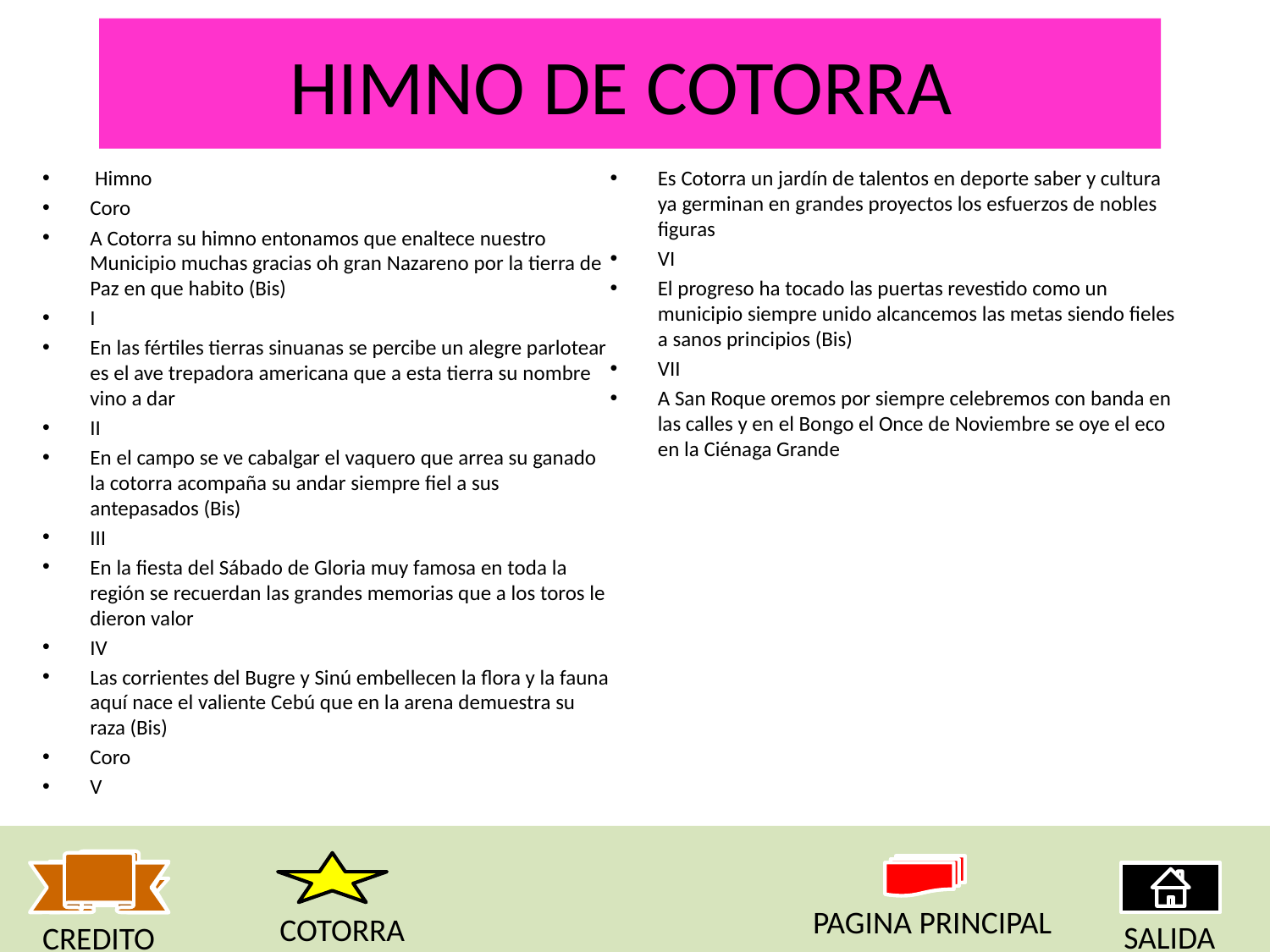

# HIMNO DE COTORRA
 Himno
Coro
A Cotorra su himno entonamos que enaltece nuestro Municipio muchas gracias oh gran Nazareno por la tierra de Paz en que habito (Bis)
I
En las fértiles tierras sinuanas se percibe un alegre parlotear es el ave trepadora americana que a esta tierra su nombre vino a dar
II
En el campo se ve cabalgar el vaquero que arrea su ganado la cotorra acompaña su andar siempre fiel a sus antepasados (Bis)
III
En la fiesta del Sábado de Gloria muy famosa en toda la región se recuerdan las grandes memorias que a los toros le dieron valor
IV
Las corrientes del Bugre y Sinú embellecen la flora y la fauna aquí nace el valiente Cebú que en la arena demuestra su raza (Bis)
Coro
V
Es Cotorra un jardín de talentos en deporte saber y cultura ya germinan en grandes proyectos los esfuerzos de nobles figuras
VI
El progreso ha tocado las puertas revestido como un municipio siempre unido alcancemos las metas siendo fieles a sanos principios (Bis)
VII
A San Roque oremos por siempre celebremos con banda en las calles y en el Bongo el Once de Noviembre se oye el eco en la Ciénaga Grande

PAGINA PRINCIPAL
COTORRA
SALIDA
CREDITO